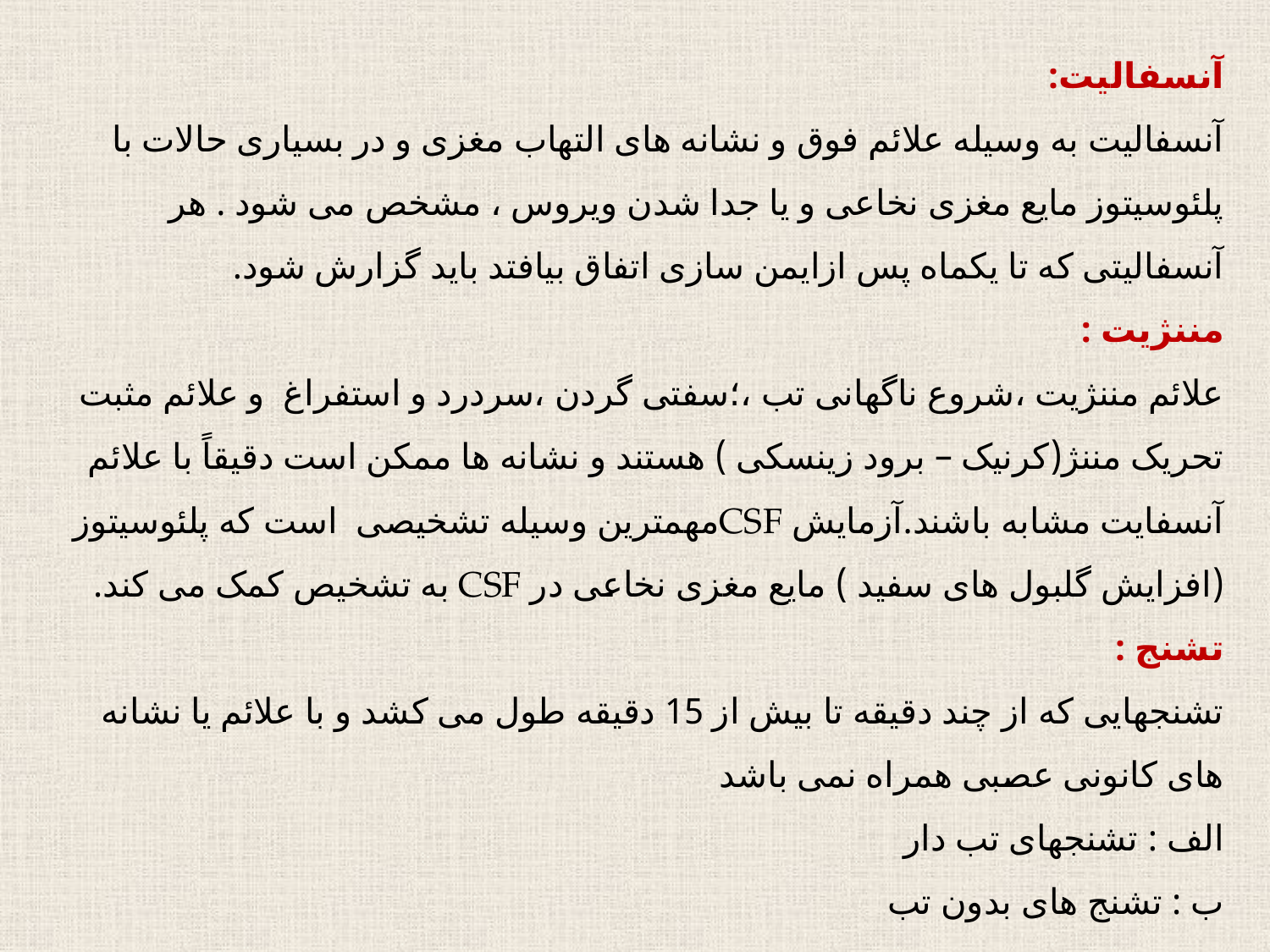

آنسفالیت:
آنسفالیت به وسیله علائم فوق و نشانه های التهاب مغزی و در بسیاری حالات با پلئوسیتوز مایع مغزی نخاعی و یا جدا شدن ویروس ، مشخص می شود . هر آنسفالیتی که تا یکماه پس ازایمن سازی اتفاق بیافتد باید گزارش شود.
مننژیت :
علائم مننژیت ،شروع ناگهانی تب ،؛سفتی گردن ،سردرد و استفراغ  و علائم مثبت تحریک مننژ(کرنیک – برود زینسکی ) هستند و نشانه ها ممکن است دقیقاً با علائم آنسفایت مشابه باشند.آزمایش CSFمهمترین وسیله تشخیصی  است که پلئوسیتوز (افزایش گلبول های سفید ) مایع مغزی نخاعی در CSF به تشخیص کمک می کند.
تشنج :
تشنجهایی که از چند دقیقه تا بیش از 15 دقیقه طول می کشد و با علائم یا نشانه های کانونی عصبی همراه نمی باشد
الف : تشنجهای تب دار
ب : تشنج های بدون تب